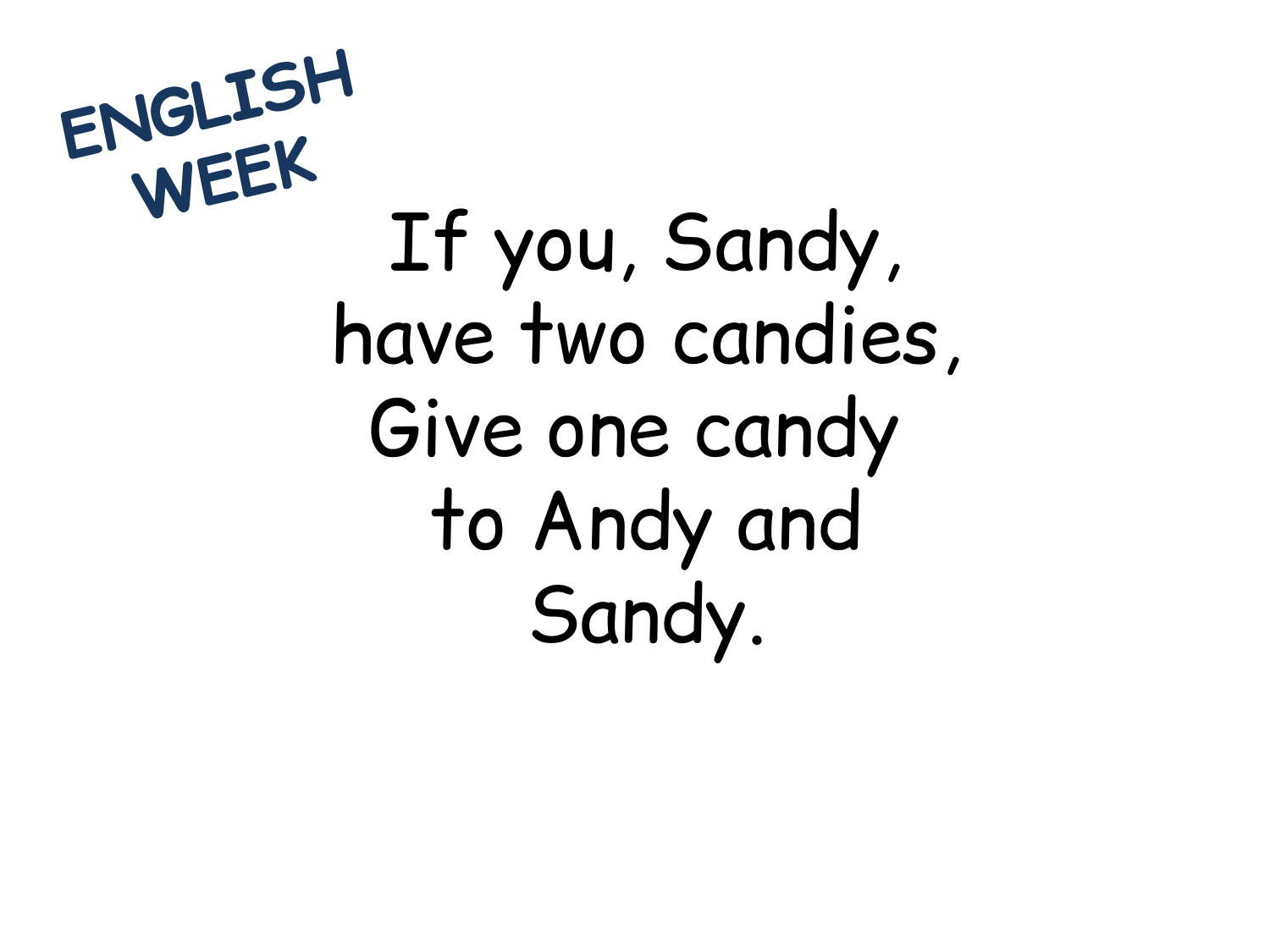

English week
# If you, Sandy, have two candies, Give one candy to Andy and Sandy.